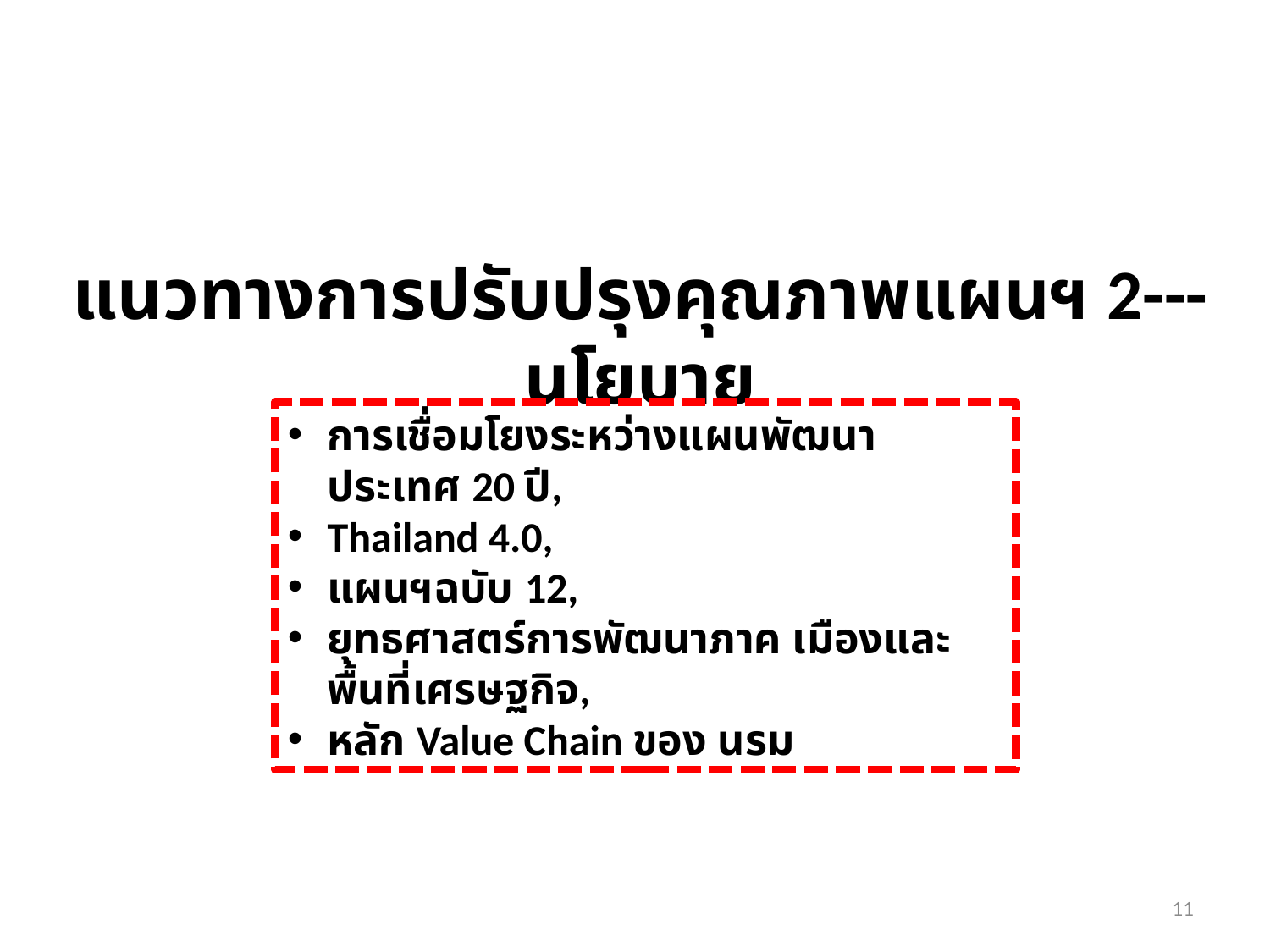

# แนวทางการปรับปรุงคุณภาพแผนฯ 2---นโยบาย
การเชื่อมโยงระหว่างแผนพัฒนาประเทศ 20 ปี,
Thailand 4.0,
แผนฯฉบับ 12,
ยุทธศาสตร์การพัฒนาภาค เมืองและพื้นที่เศรษฐกิจ,
หลัก Value Chain ของ นรม
11